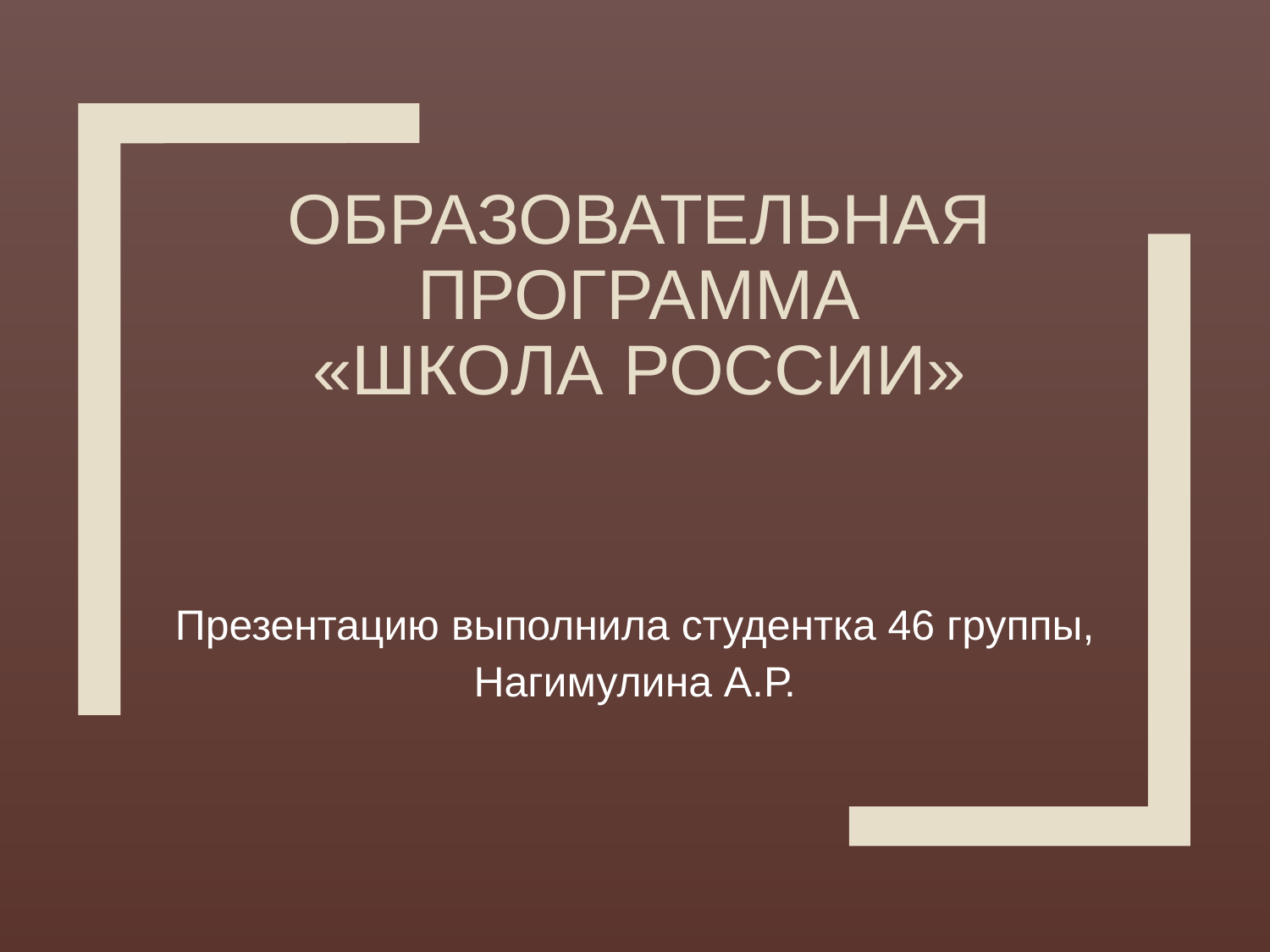

# Образовательная программа «Школа России»
Презентацию выполнила студентка 46 группы, Нагимулина А.Р.